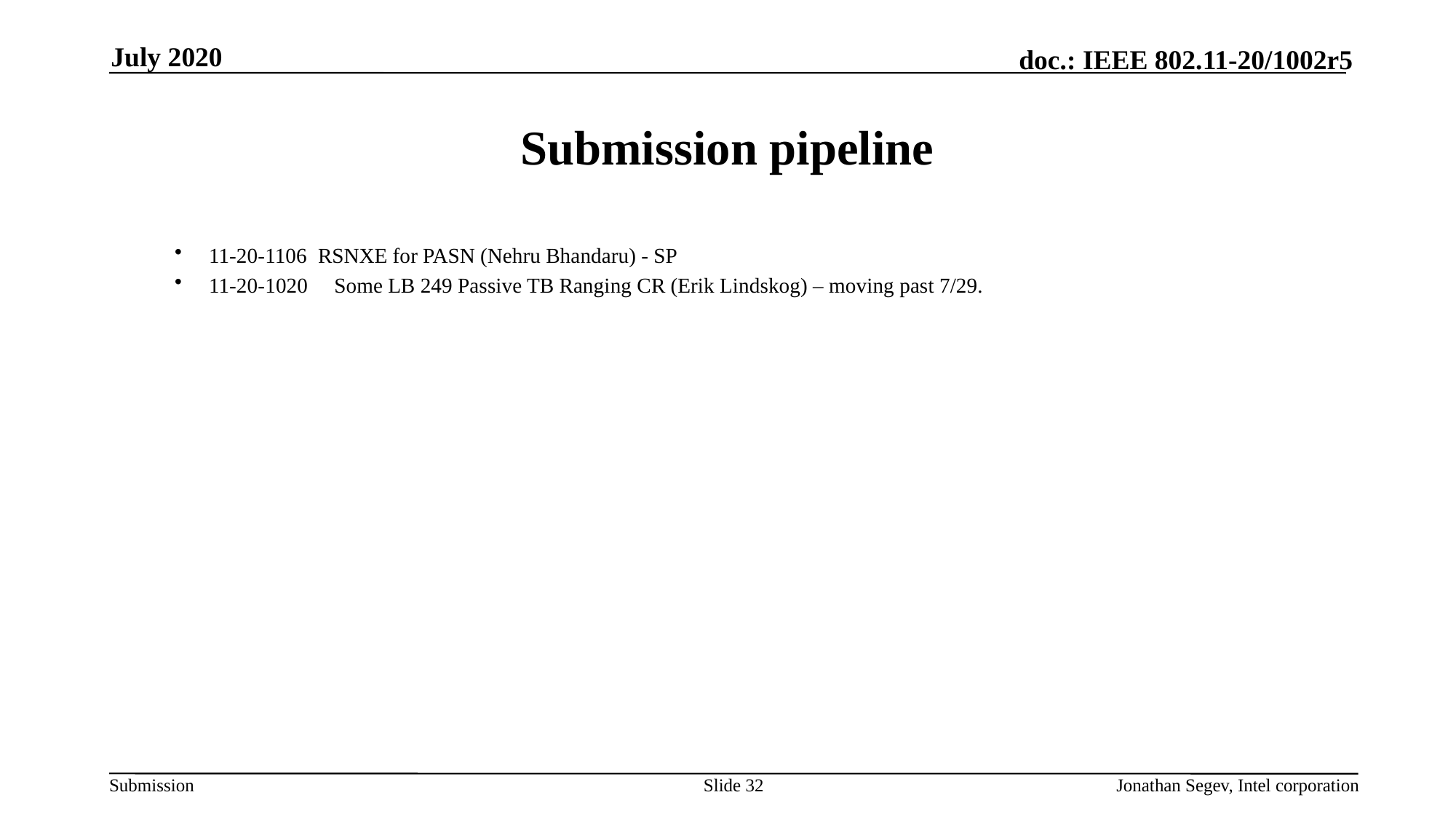

July 2020
# Submission pipeline
11-20-1106	RSNXE for PASN (Nehru Bhandaru) - SP
11-20-1020     Some LB 249 Passive TB Ranging CR (Erik Lindskog) – moving past 7/29.

Slide 32
Jonathan Segev, Intel corporation